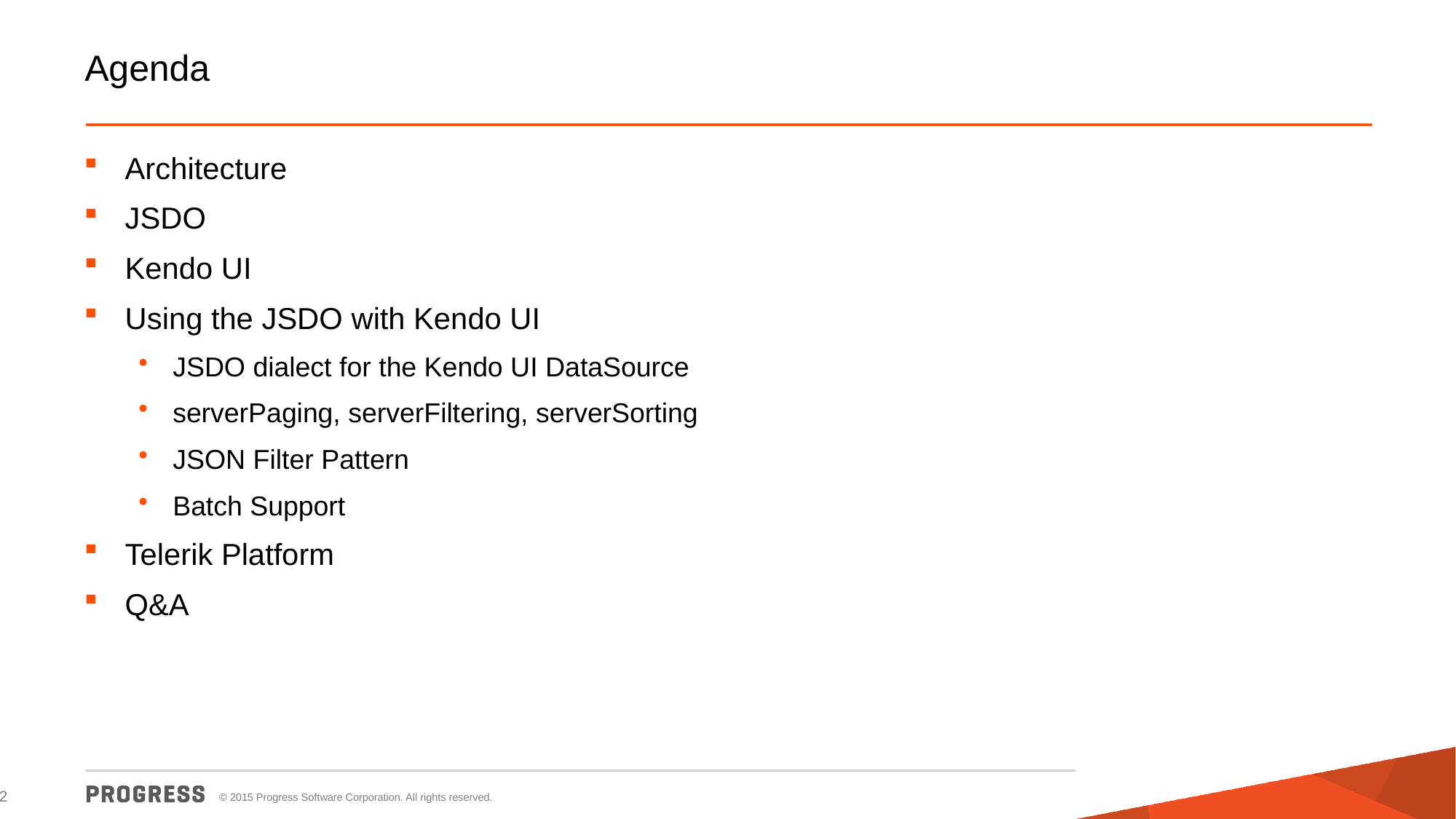

# Agenda
Architecture
JSDO
Kendo UI
Using the JSDO with Kendo UI
JSDO dialect for the Kendo UI DataSource
serverPaging, serverFiltering, serverSorting
JSON Filter Pattern
Batch Support
Telerik Platform
Q&A